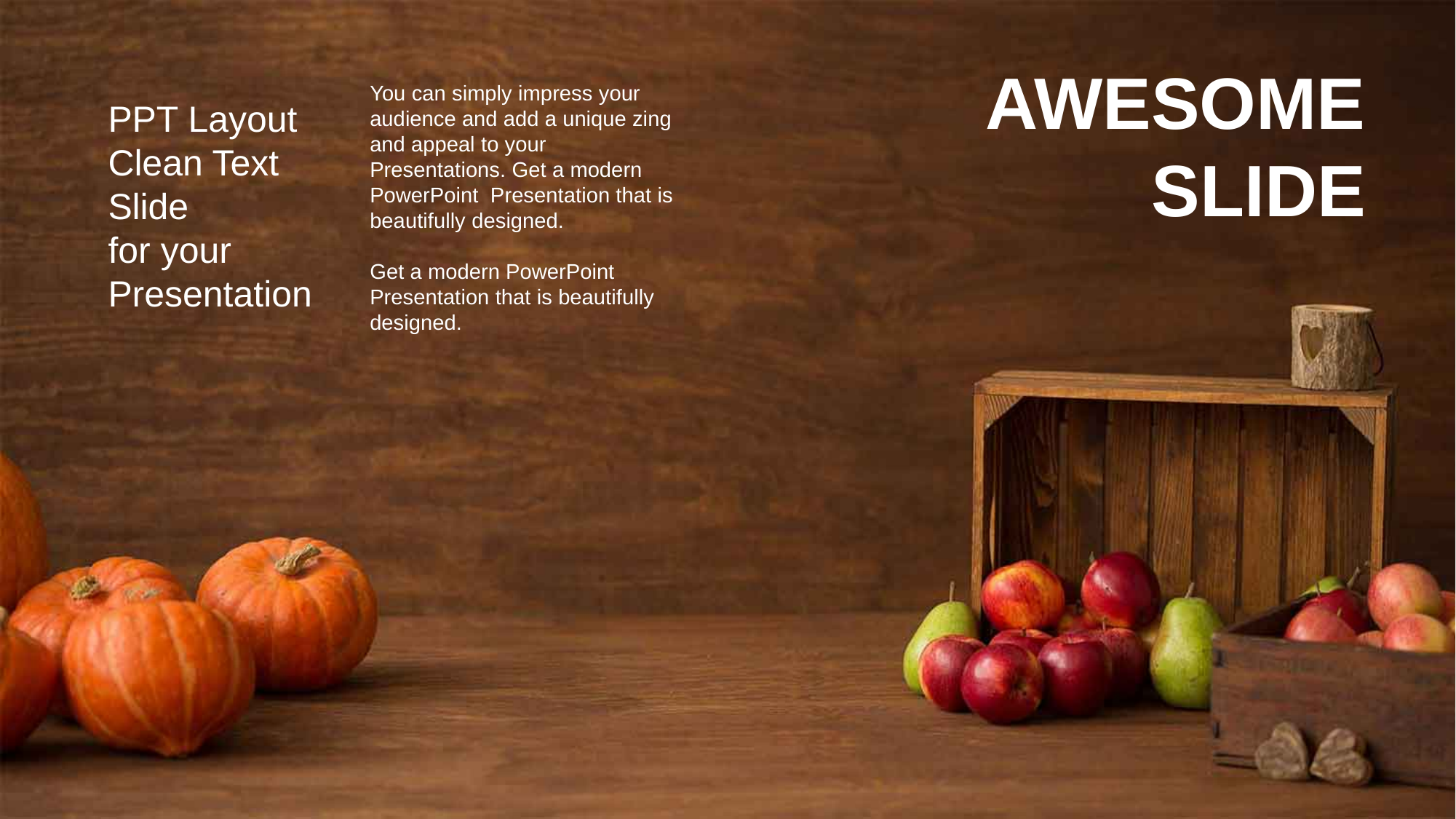

AWESOME
SLIDE
You can simply impress your audience and add a unique zing and appeal to your Presentations. Get a modern PowerPoint  Presentation that is beautifully designed.

Get a modern PowerPoint  Presentation that is beautifully designed.
PPT Layout
Clean Text Slide
for your Presentation